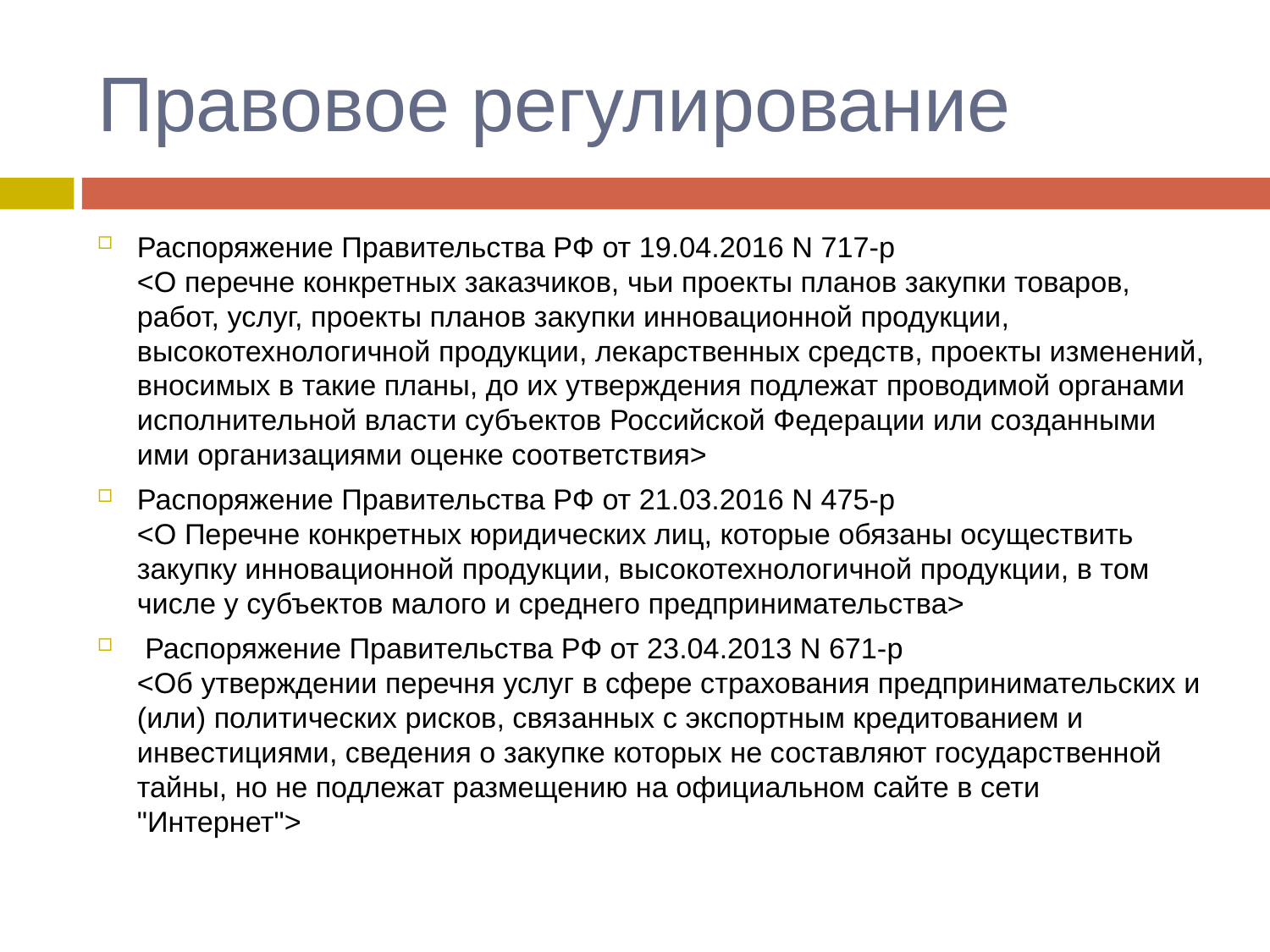

# Правовое регулирование
Распоряжение Правительства РФ от 19.04.2016 N 717-р
<О перечне конкретных заказчиков, чьи проекты планов закупки товаров, работ, услуг, проекты планов закупки инновационной продукции, высокотехнологичной продукции, лекарственных средств, проекты изменений, вносимых в такие планы, до их утверждения подлежат проводимой органами исполнительной власти субъектов Российской Федерации или созданными ими организациями оценке соответствия>
Распоряжение Правительства РФ от 21.03.2016 N 475-р
<О Перечне конкретных юридических лиц, которые обязаны осуществить закупку инновационной продукции, высокотехнологичной продукции, в том числе у субъектов малого и среднего предпринимательства>
 Распоряжение Правительства РФ от 23.04.2013 N 671-р
<Об утверждении перечня услуг в сфере страхования предпринимательских и (или) политических рисков, связанных с экспортным кредитованием и инвестициями, сведения о закупке которых не составляют государственной тайны, но не подлежат размещению на официальном сайте в сети "Интернет">